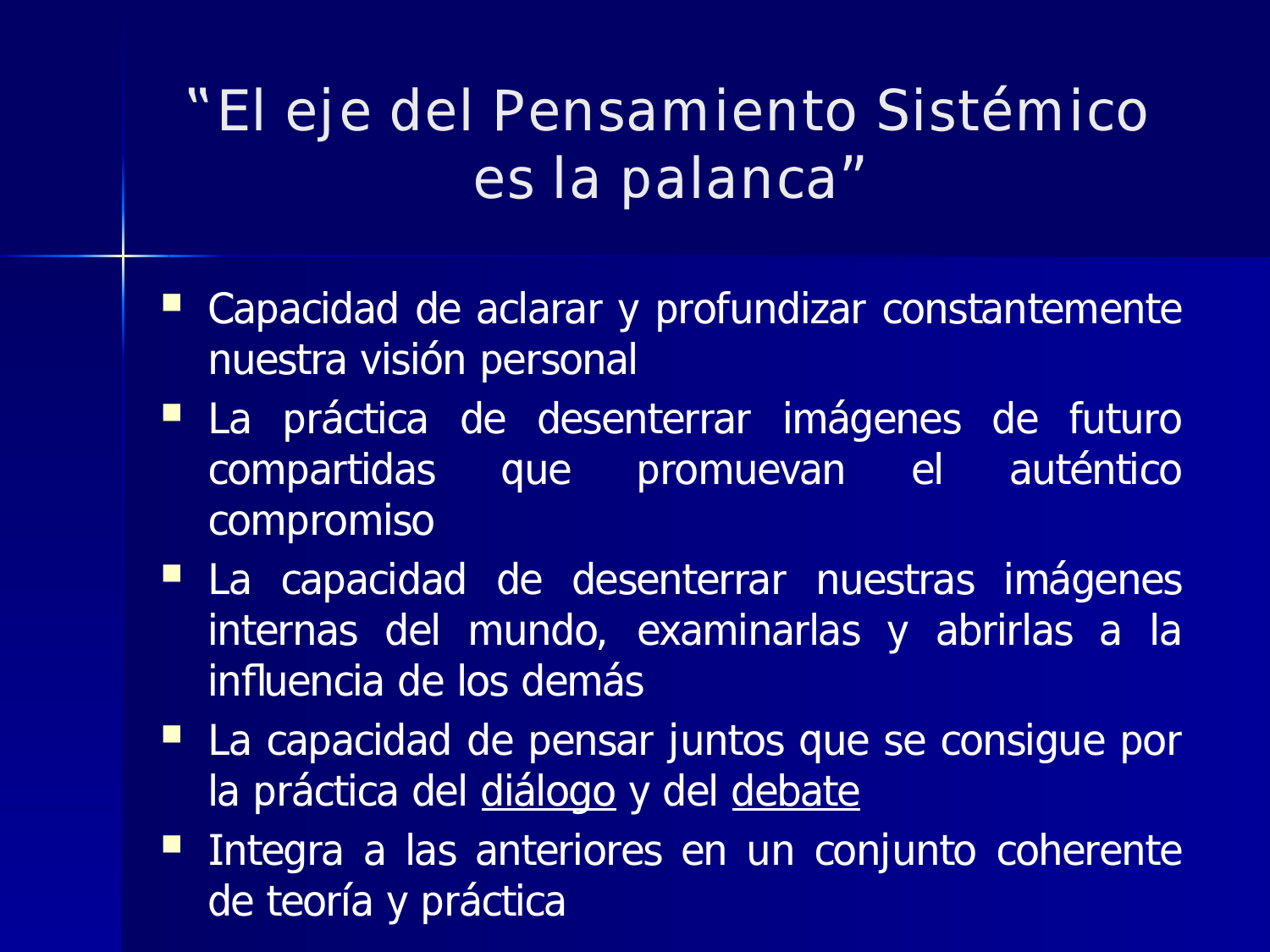

# “El eje del Pensamiento Sistémico es la palanca”
Capacidad de aclarar y profundizar constantemente nuestra visión personal
La práctica de desenterrar imágenes de futuro compartidas que promuevan el auténtico compromiso
La capacidad de desenterrar nuestras imágenes internas del mundo, examinarlas y abrirlas a la influencia de los demás
La capacidad de pensar juntos que se consigue por la práctica del diálogo y del debate
Integra a las anteriores en un conjunto coherente de teoría y práctica